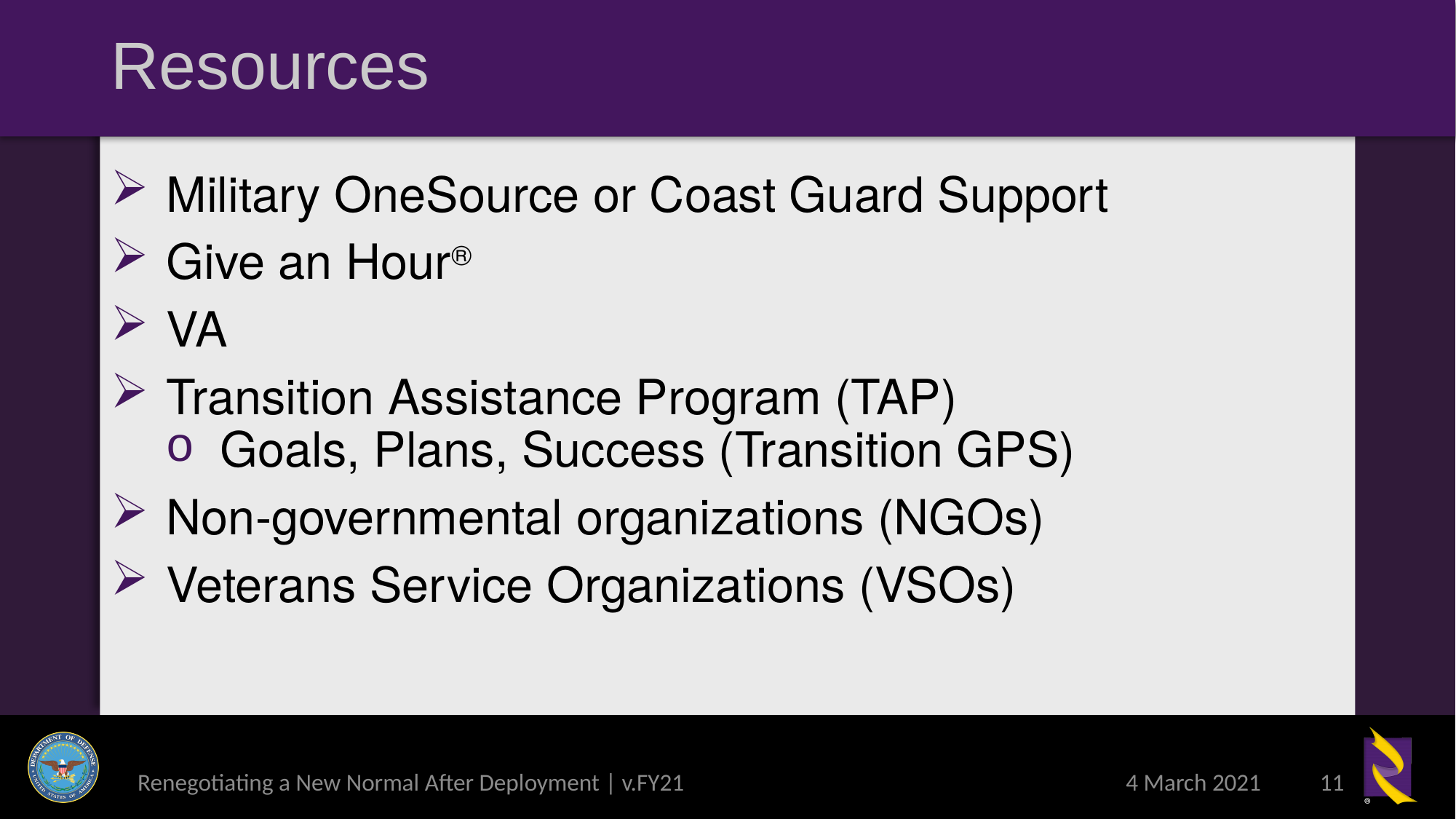

# Resources
Military OneSource or Coast Guard Support
Give an Hour®
VA
Transition Assistance Program (TAP)
Goals, Plans, Success (Transition GPS)
Non-governmental organizations (NGOs)
Veterans Service Organizations (VSOs)
Renegotiating a New Normal After Deployment | v.FY21
4 March 2021
11